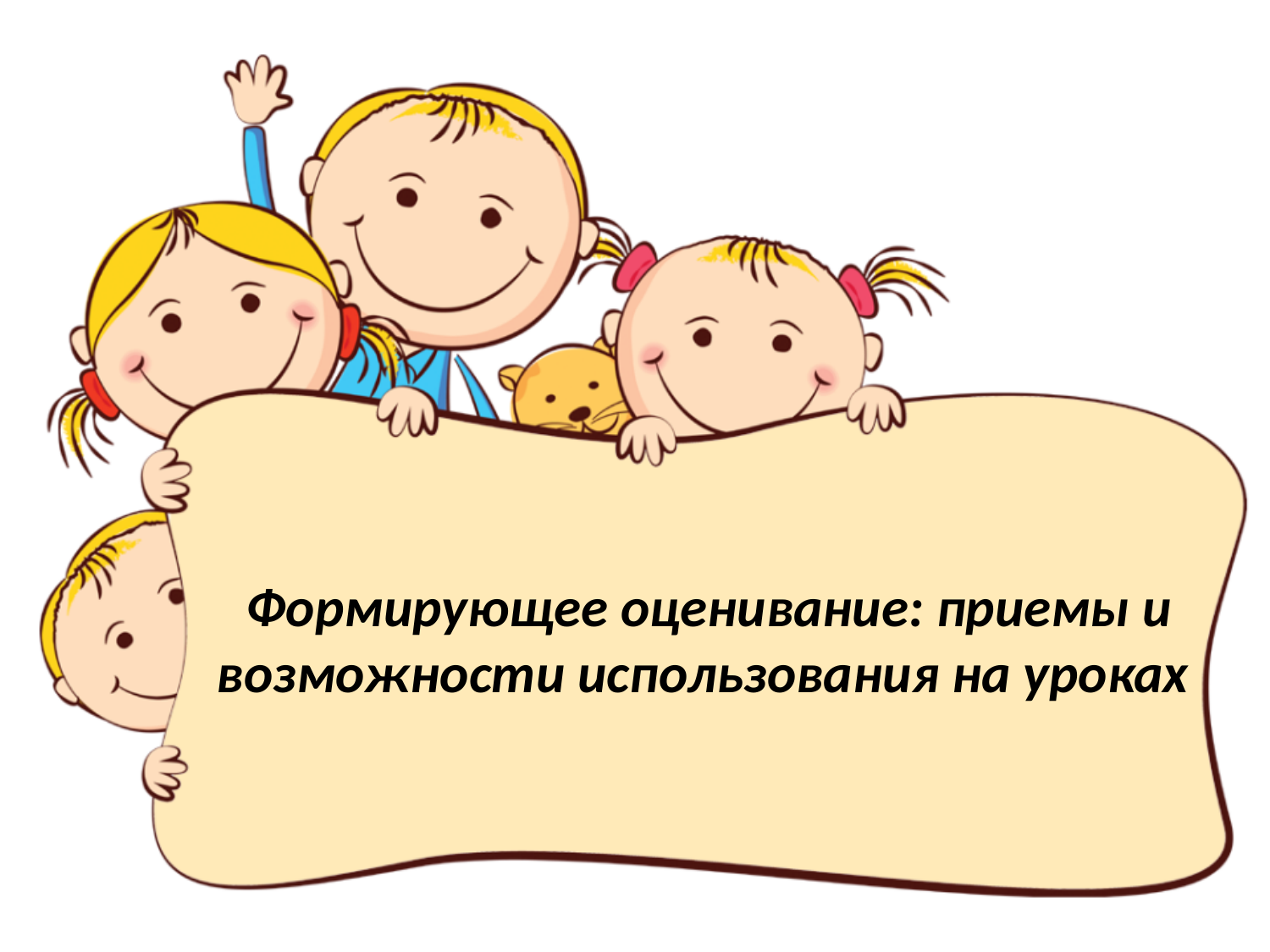

Формирующее оценивание: приемы и возможности использования на уроках